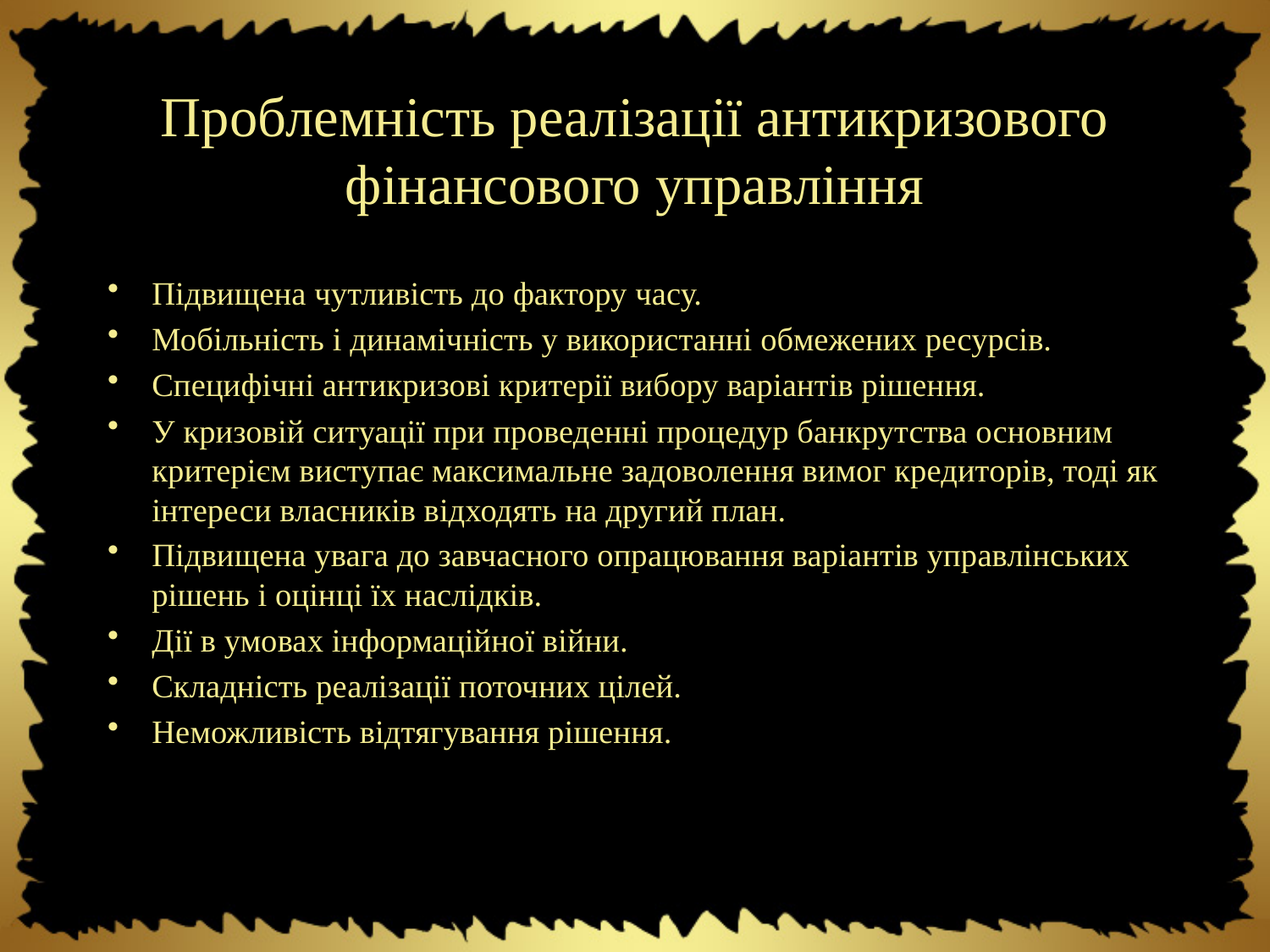

# Проблемність реалізації антикризового фінансового управління
Підвищена чутливість до фактору часу.
Мобільність і динамічність у використанні обмежених ресурсів.
Специфічні антикризові критерії вибору варіантів рішення.
У кризовій ситуації при проведенні процедур банкрутства основним критерієм виступає максимальне задоволення вимог кредиторів, тоді як інтереси власників відходять на другий план.
Підвищена увага до завчасного опрацювання варіантів управлінських рішень і оцінці їх наслідків.
Дії в умовах інформаційної війни.
Складність реалізації поточних цілей.
Неможливість відтягування рішення.